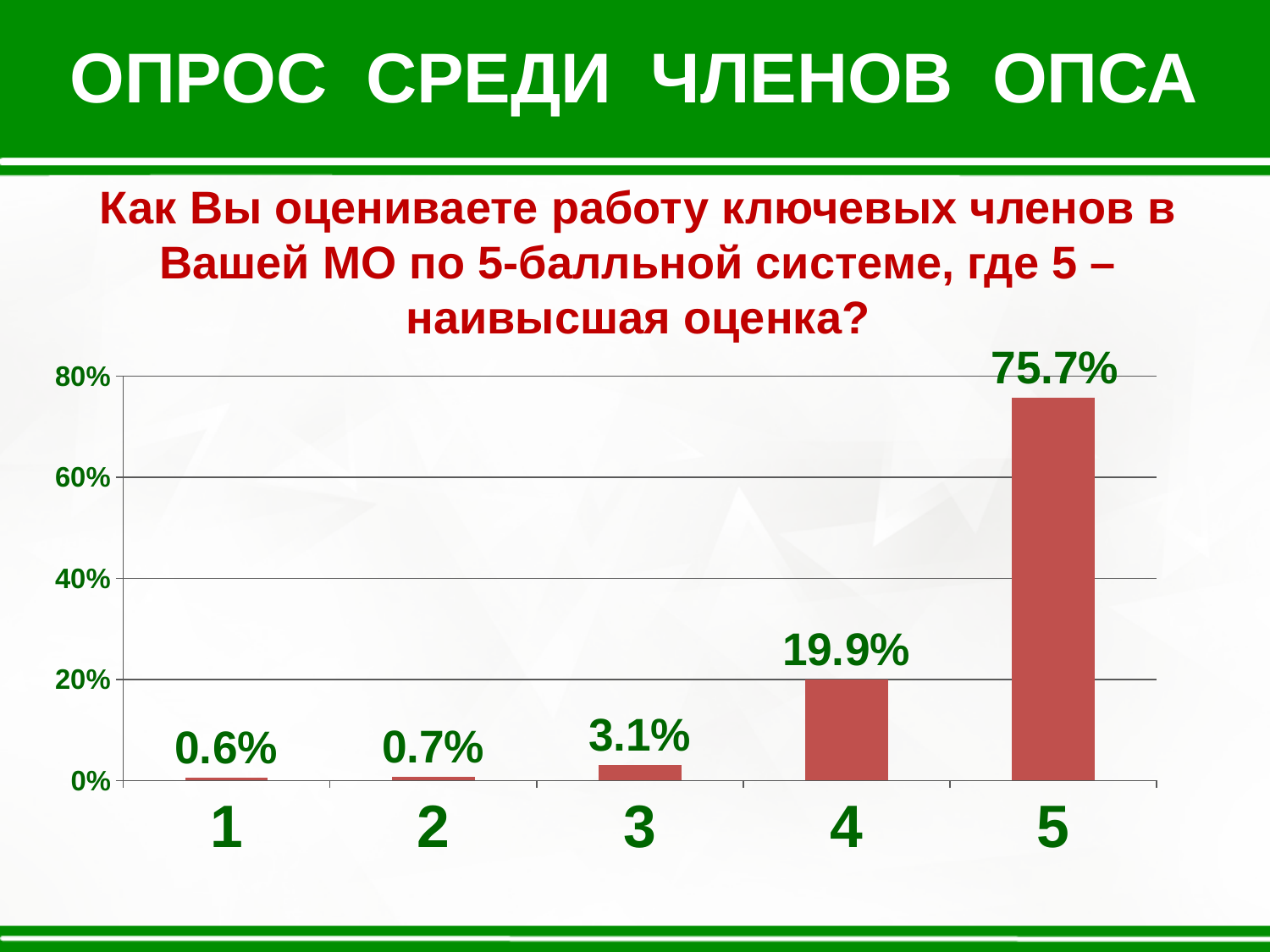

ОПРОС  СРЕДИ  ЧЛЕНОВ  ОПСА
Как Вы оцениваете работу ключевых членов в Вашей МО по 5-балльной системе, где 5 – наивысшая оценка?

### Chart

| Category |  |
|---|---|